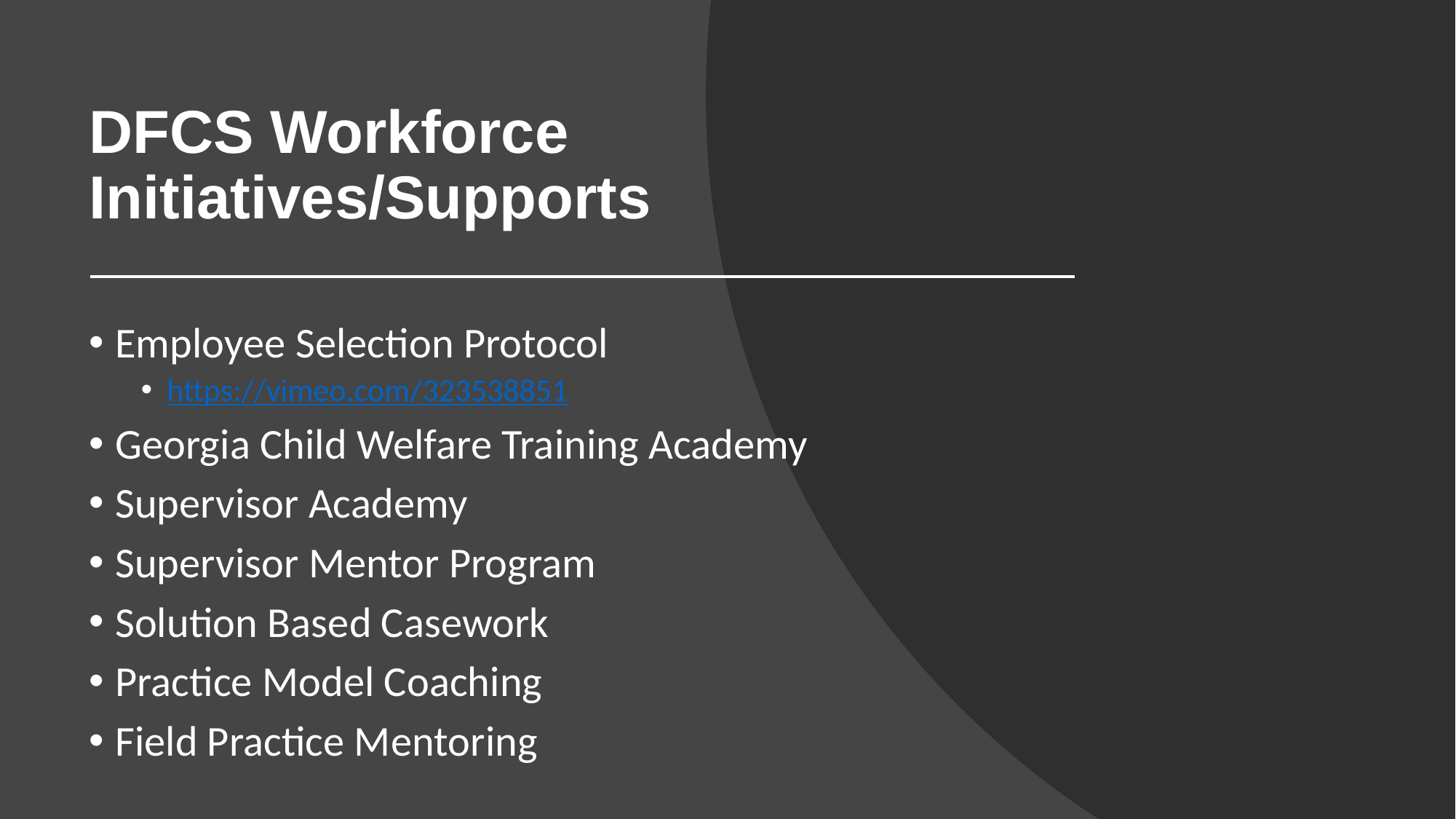

# DFCS Workforce Initiatives/Supports
Employee Selection Protocol
https://vimeo.com/323538851
Georgia Child Welfare Training Academy
Supervisor Academy
Supervisor Mentor Program
Solution Based Casework
Practice Model Coaching
Field Practice Mentoring